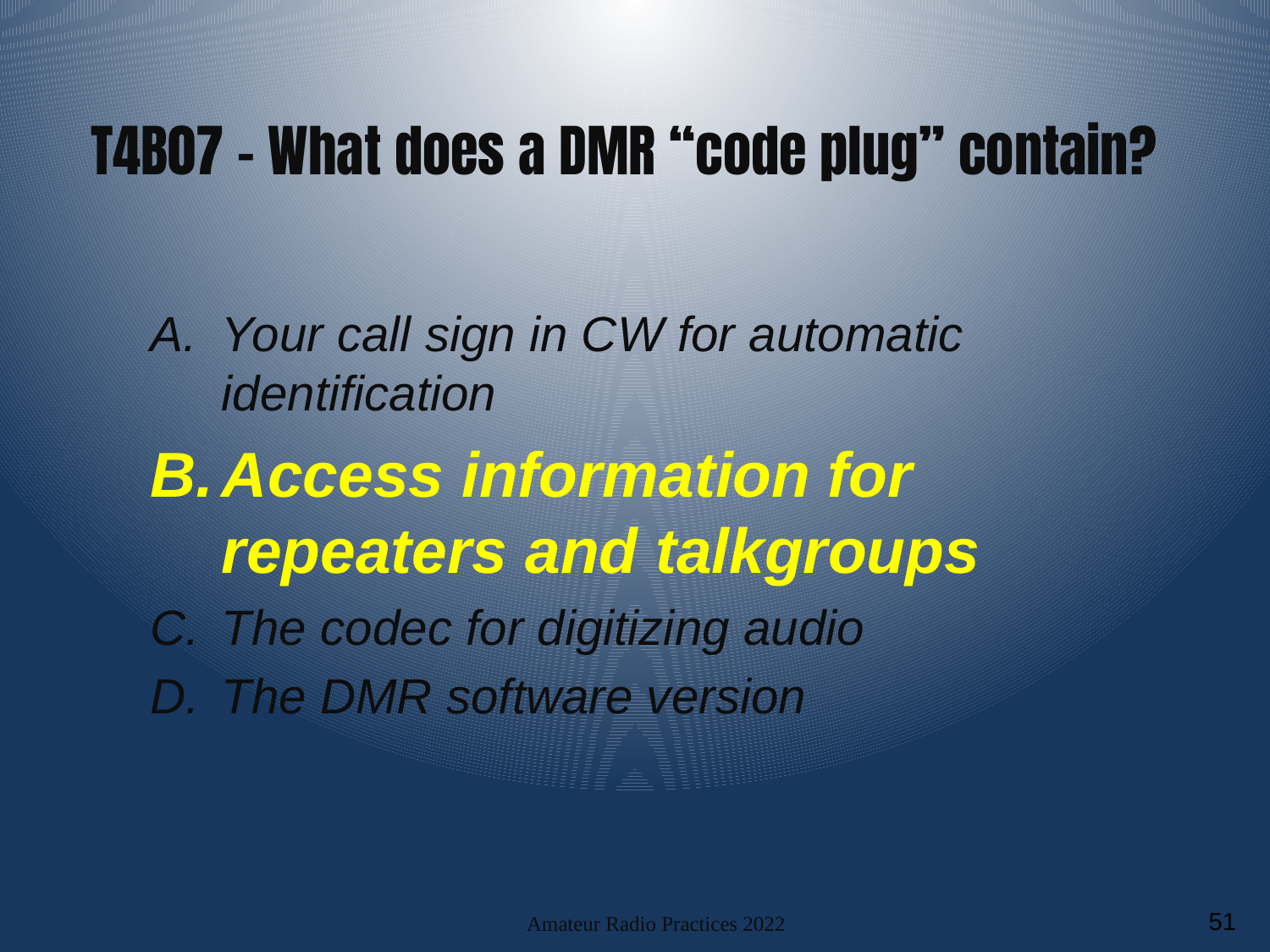

# T4B07 - What does a DMR “code plug” contain?
Your call sign in CW for automatic identification
Access information for repeaters and talkgroups
The codec for digitizing audio
The DMR software version

Amateur Radio Practices 2022
51